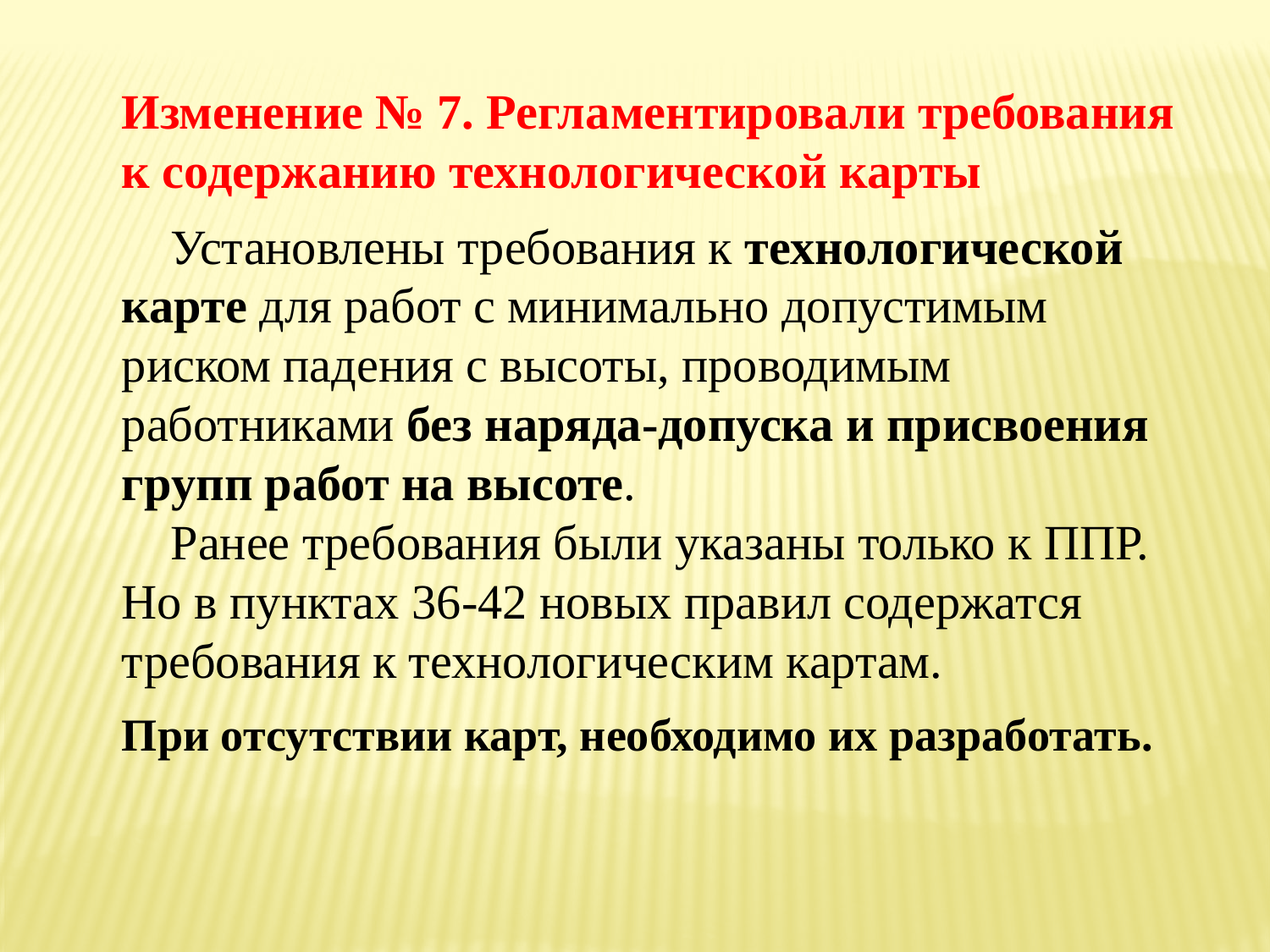

Изменение № 7. Регламентировали требования к содержанию технологической карты

    Установлены требования к технологической карте для работ с минимально допустимым риском падения с высоты, проводимым работниками без наряда-допуска и присвоения групп работ на высоте.
    Ранее требования были указаны только к ППР. Но в пунктах 36-42 новых правил содержатся требования к технологическим картам.

При отсутствии карт, необходимо их разработать.